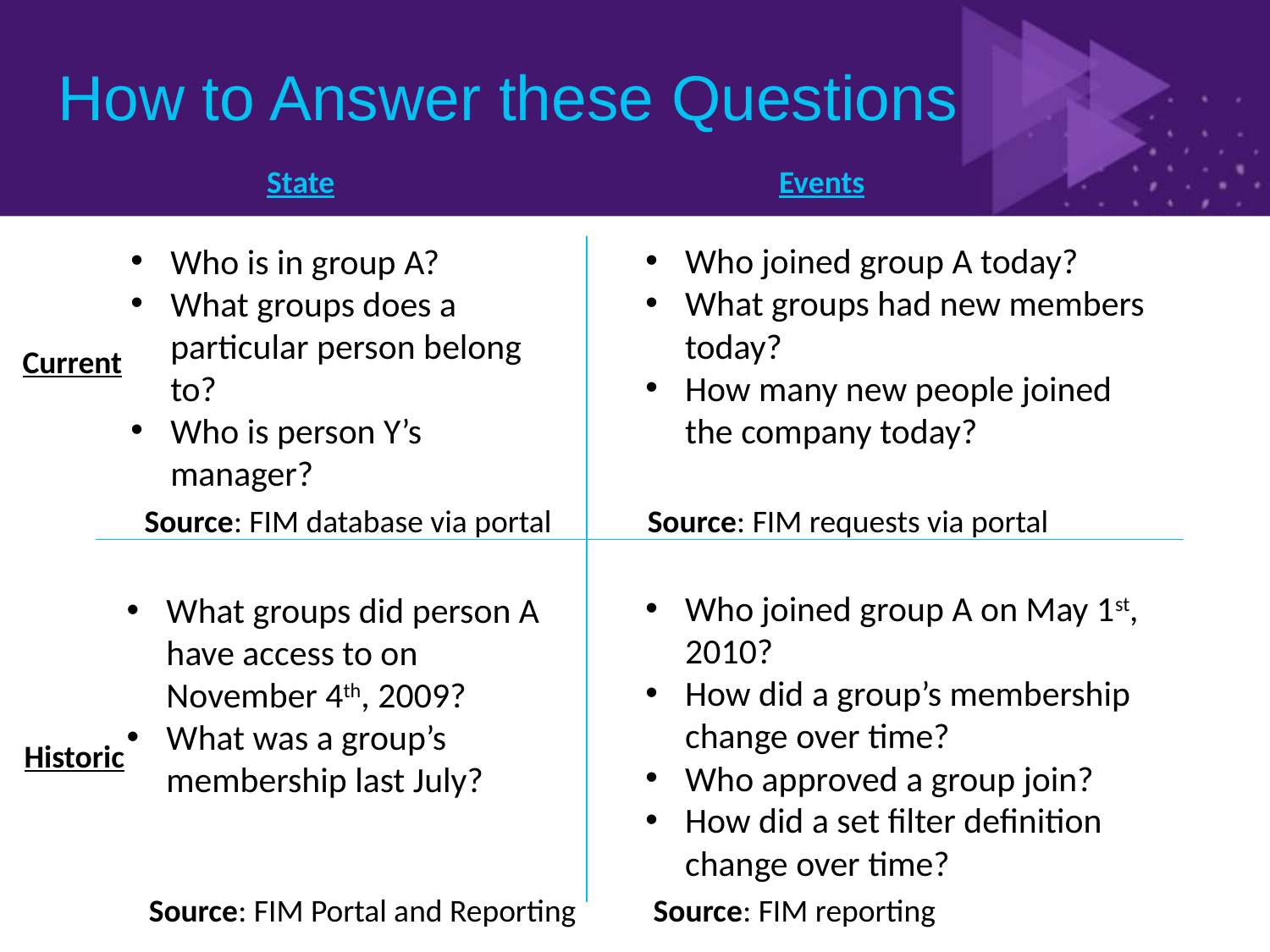

# How to Answer these Questions
State
Events
Who is in group A?
What groups does a particular person belong to?
Who is person Y’s manager?

Who joined group A today?
What groups had new members today?
How many new people joined the company today?

Current
Source: FIM database via portal
Source: FIM requests via portal
Who joined group A on May 1st, 2010?
How did a group’s membership change over time?
Who approved a group join?
How did a set filter definition change over time?
What groups did person A have access to on November 4th, 2009?
What was a group’s membership last July?
Historic
Source: FIM Portal and Reporting
Source: FIM reporting